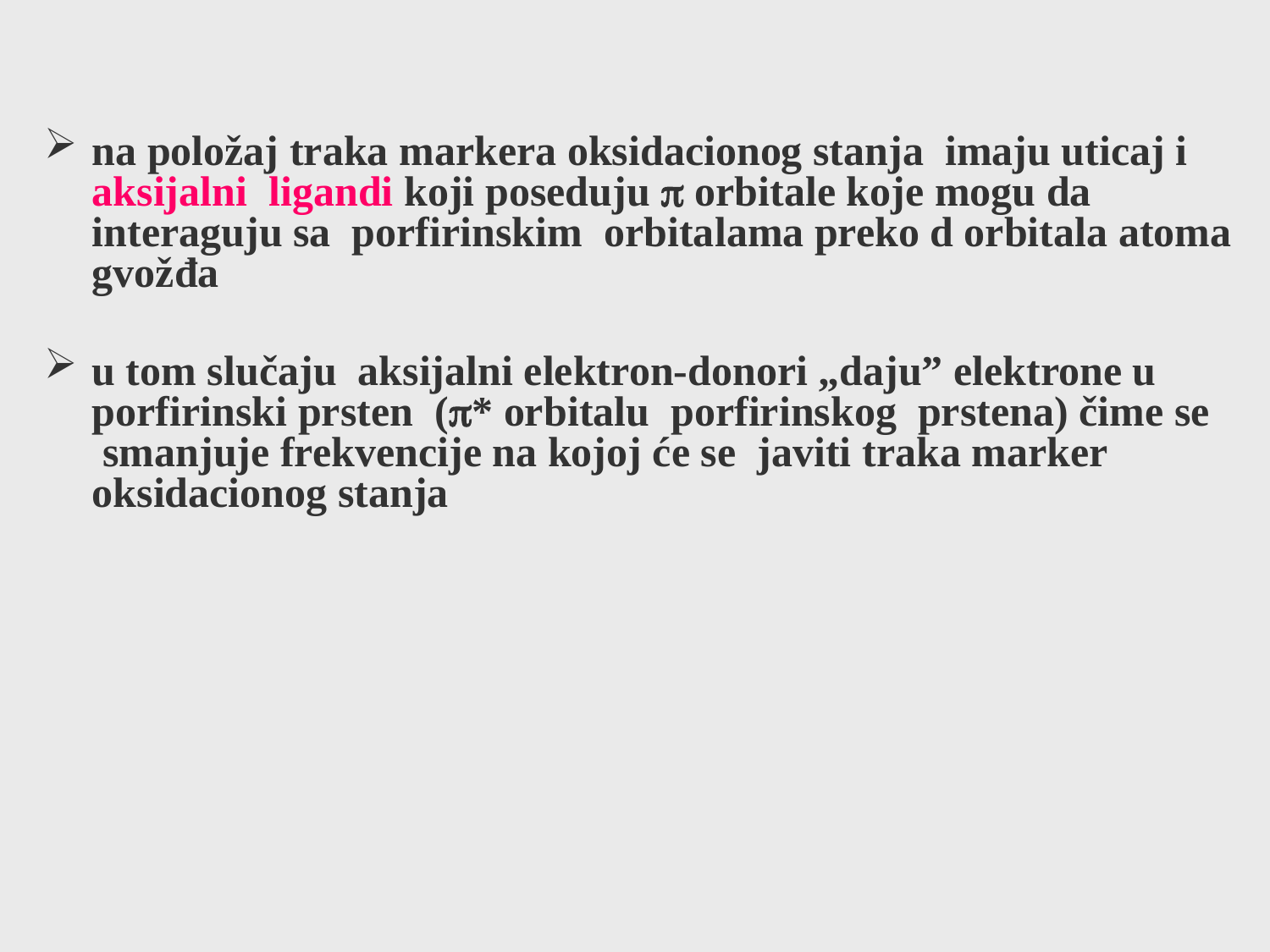

na položaj traka markera oksidacionog stanja  imaju uticaj i aksijalni  ligandi koji poseduju π orbitale koje mogu da interaguju sa  porfirinskim  orbitalama preko d orbitala atoma gvožđa

u tom slučaju  aksijalni elektron-donori „daju” elektrone u  porfirinski prsten  (π* orbitalu  porfirinskog  prstena) čime se    smanjuje frekvencije na kojoj će se  javiti traka marker  oksidacionog stanja